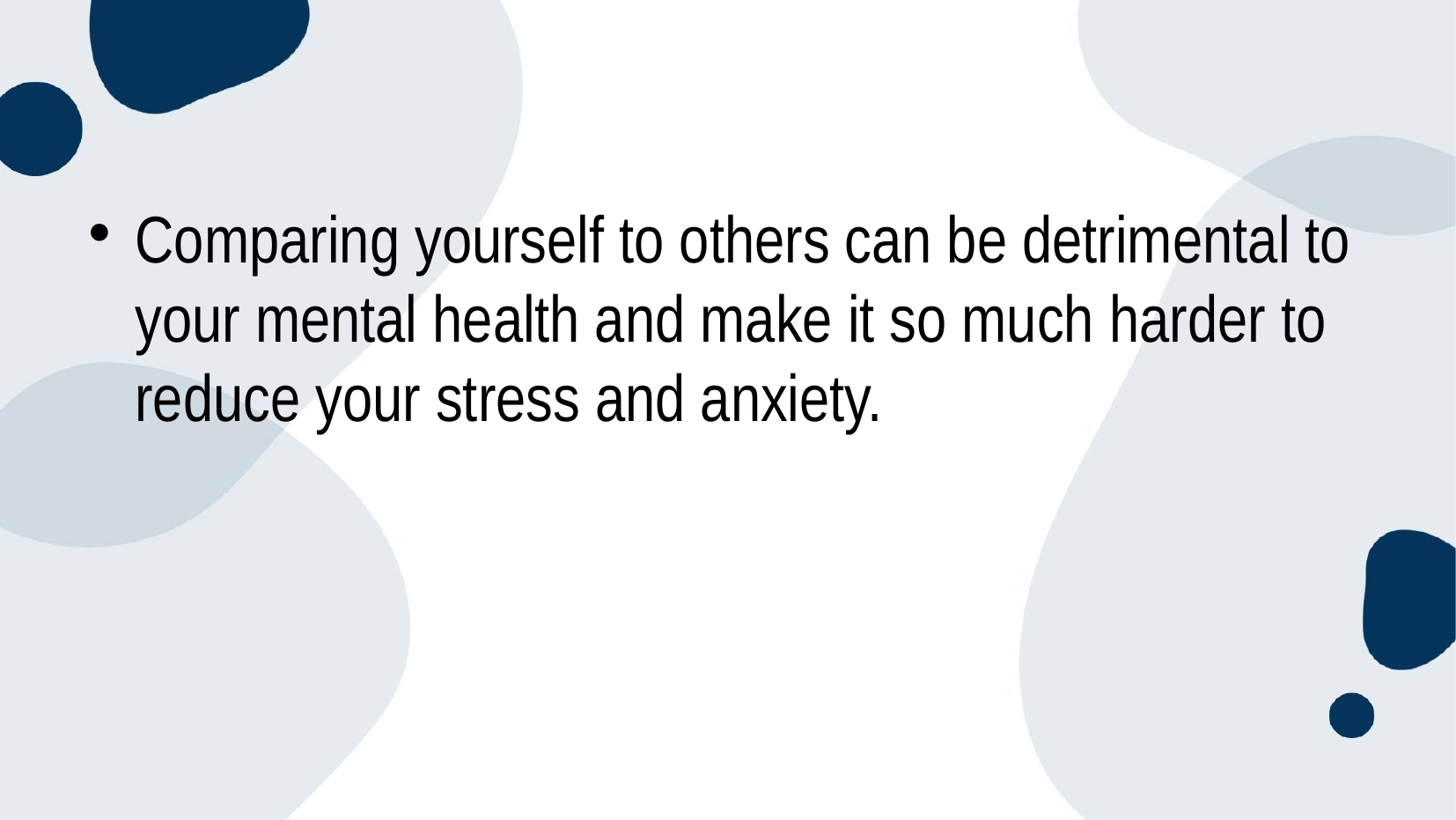

Comparing yourself to others can be detrimental to your mental health and make it so much harder to reduce your stress and anxiety.